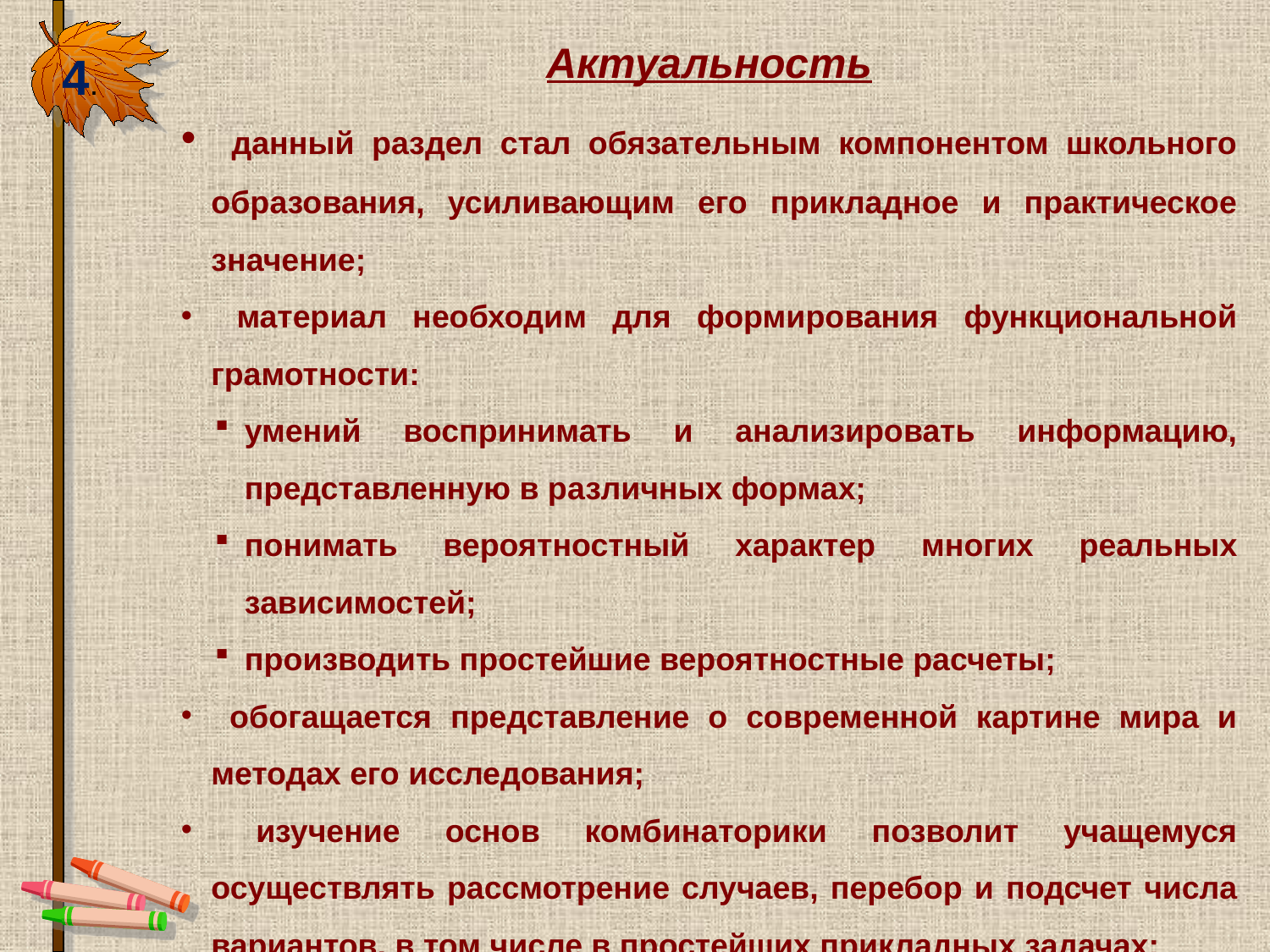

Актуальность
 данный раздел стал обязательным компонентом школьного образования, усиливающим его прикладное и практическое значение;
 материал необходим для формирования функциональной грамотности:
умений воспринимать и анализировать информацию, представленную в различных формах;
понимать вероятностный характер многих реальных зависимостей;
производить простейшие вероятностные расчеты;
 обогащается представление о современной картине мира и методах его исследования;
 изучение основ комбинаторики позволит учащемуся осуществлять рассмотрение случаев, перебор и подсчет числа вариантов, в том числе в простейших прикладных задачах;
 закладываются основы вероятностного мышления

4.